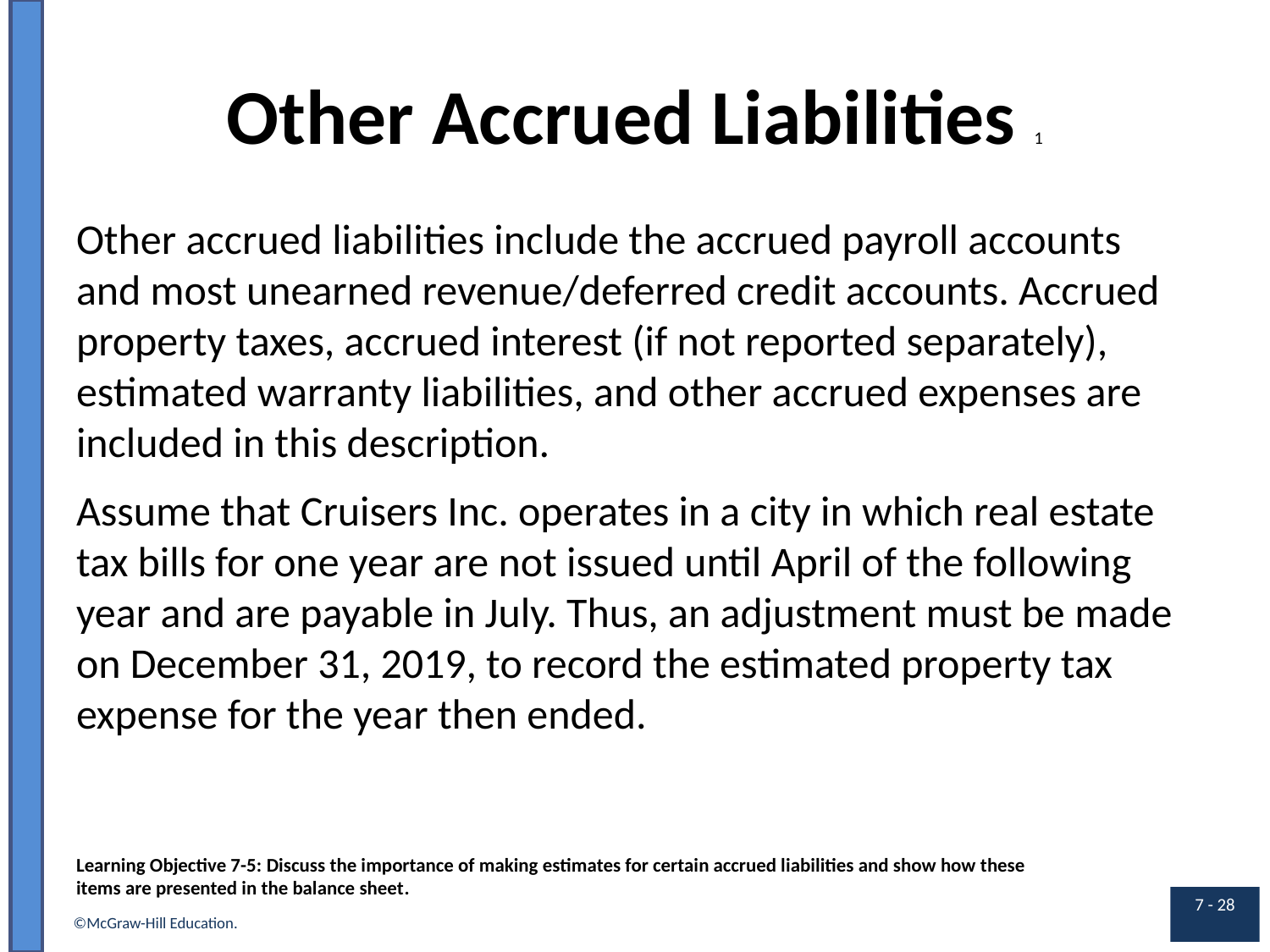

# Other Accrued Liabilities 1
Other accrued liabilities include the accrued payroll accounts and most unearned revenue/deferred credit accounts. Accrued property taxes, accrued interest (if not reported separately), estimated warranty liabilities, and other accrued expenses are included in this description.
Assume that Cruisers Inc. operates in a city in which real estate tax bills for one year are not issued until April of the following year and are payable in July. Thus, an adjustment must be made on December 31, 2019, to record the estimated property tax expense for the year then ended.
Learning Objective 7-5: Discuss the importance of making estimates for certain accrued liabilities and show how these items are presented in the balance sheet.